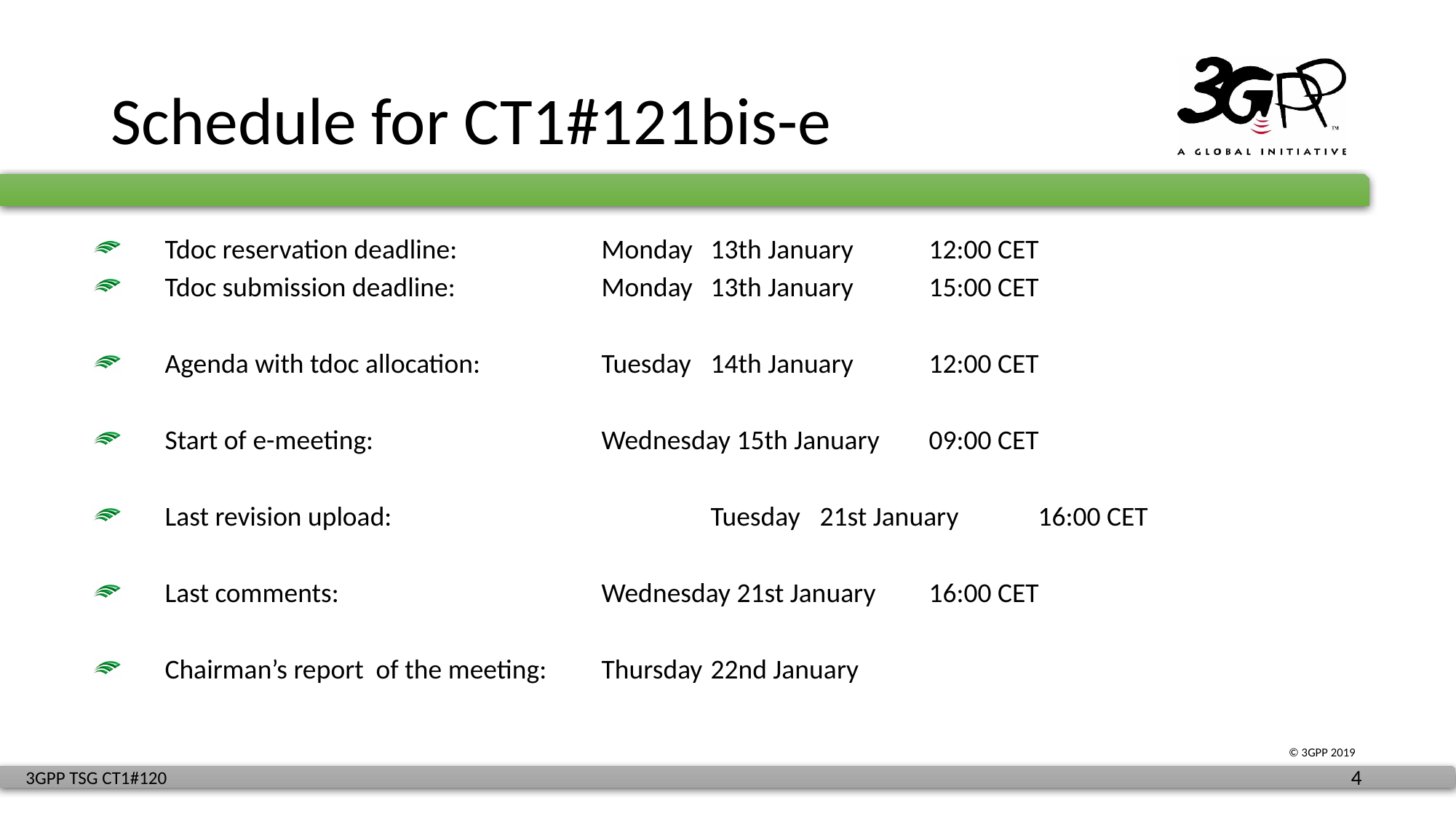

# Schedule for CT1#121bis-e
Tdoc reservation deadline:		Monday	13th January	12:00 CET
Tdoc submission deadline:		Monday	13th January	15:00 CET

Agenda with tdoc allocation:		Tuesday	14th January	12:00 CET

Start of e-meeting:			Wednesday 15th January	09:00 CET

Last revision upload:			Tuesday	21st January	16:00 CET

Last comments:			Wednesday 21st January	16:00 CET

Chairman’s report  of the meeting:	Thursday	22nd January